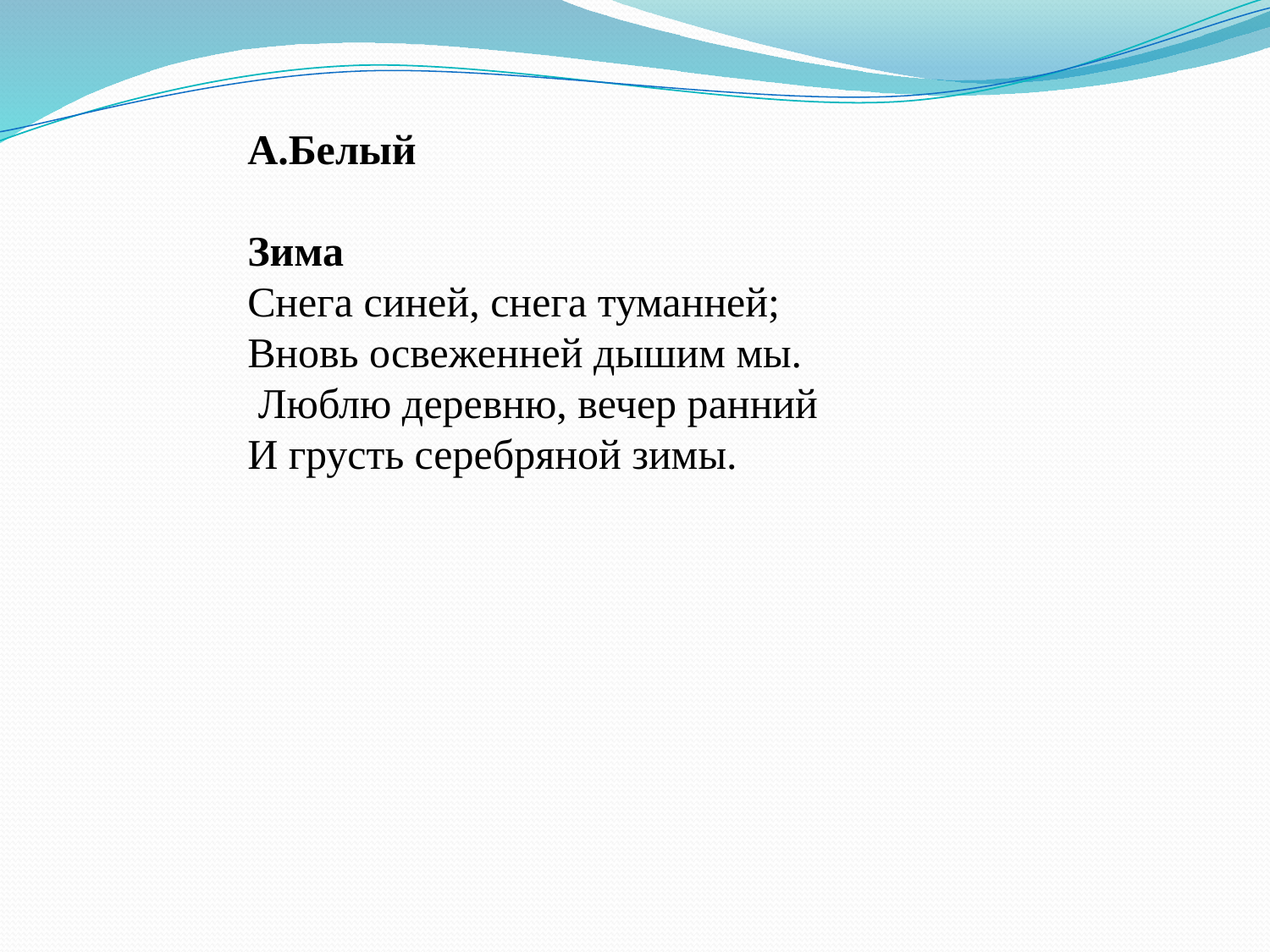

А.Белый

Зима
Снега синей, снега туманней;
Вновь освеженней дышим мы.
 Люблю деревню, вечер ранний
И грусть серебряной зимы.